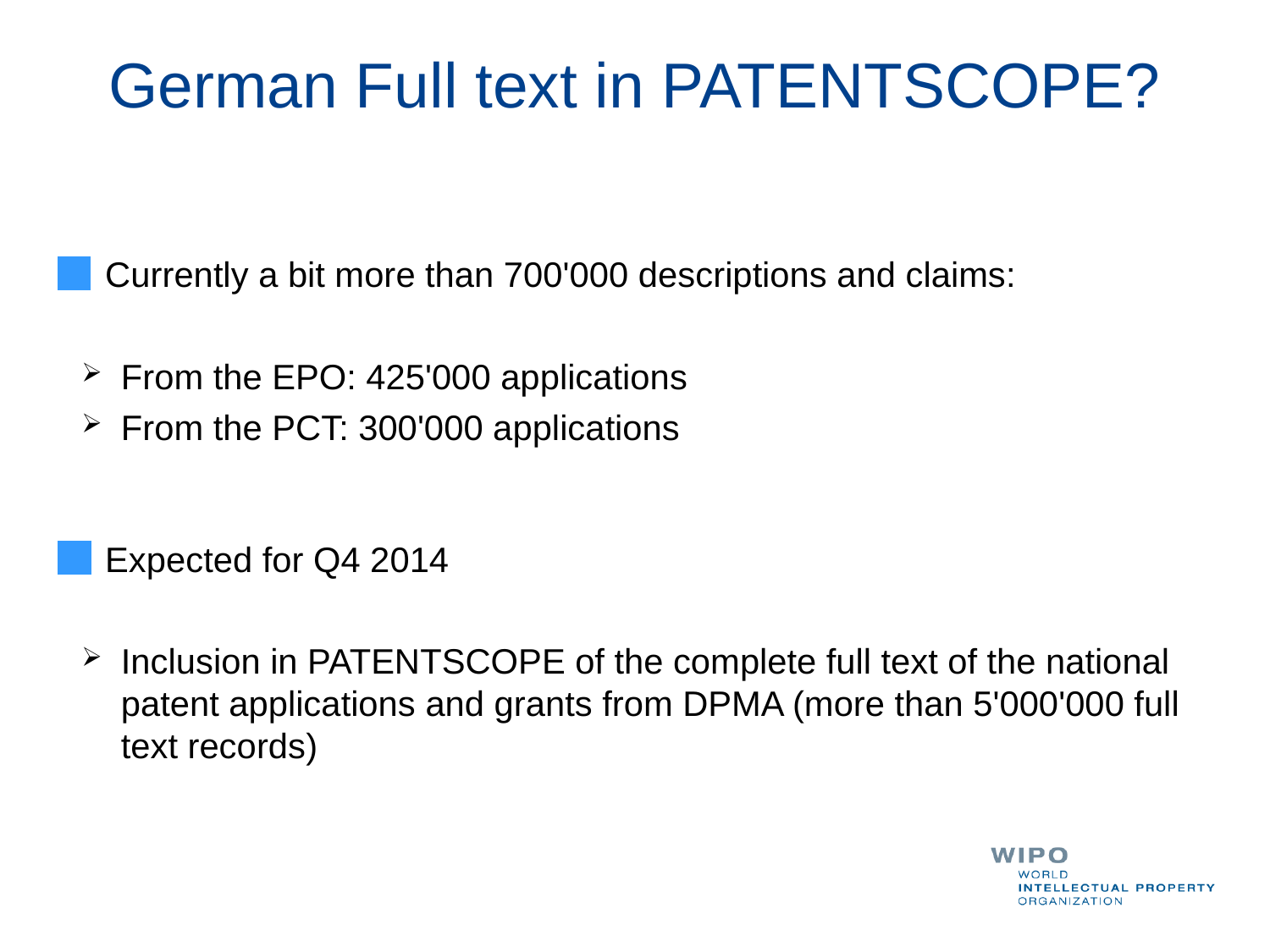

German Full text in PATENTSCOPE?
Currently a bit more than 700'000 descriptions and claims:

From the EPO: 425'000 applications
From the PCT: 300'000 applications

Expected for Q4 2014

Inclusion in PATENTSCOPE of the complete full text of the national patent applications and grants from DPMA (more than 5'000'000 full text records)